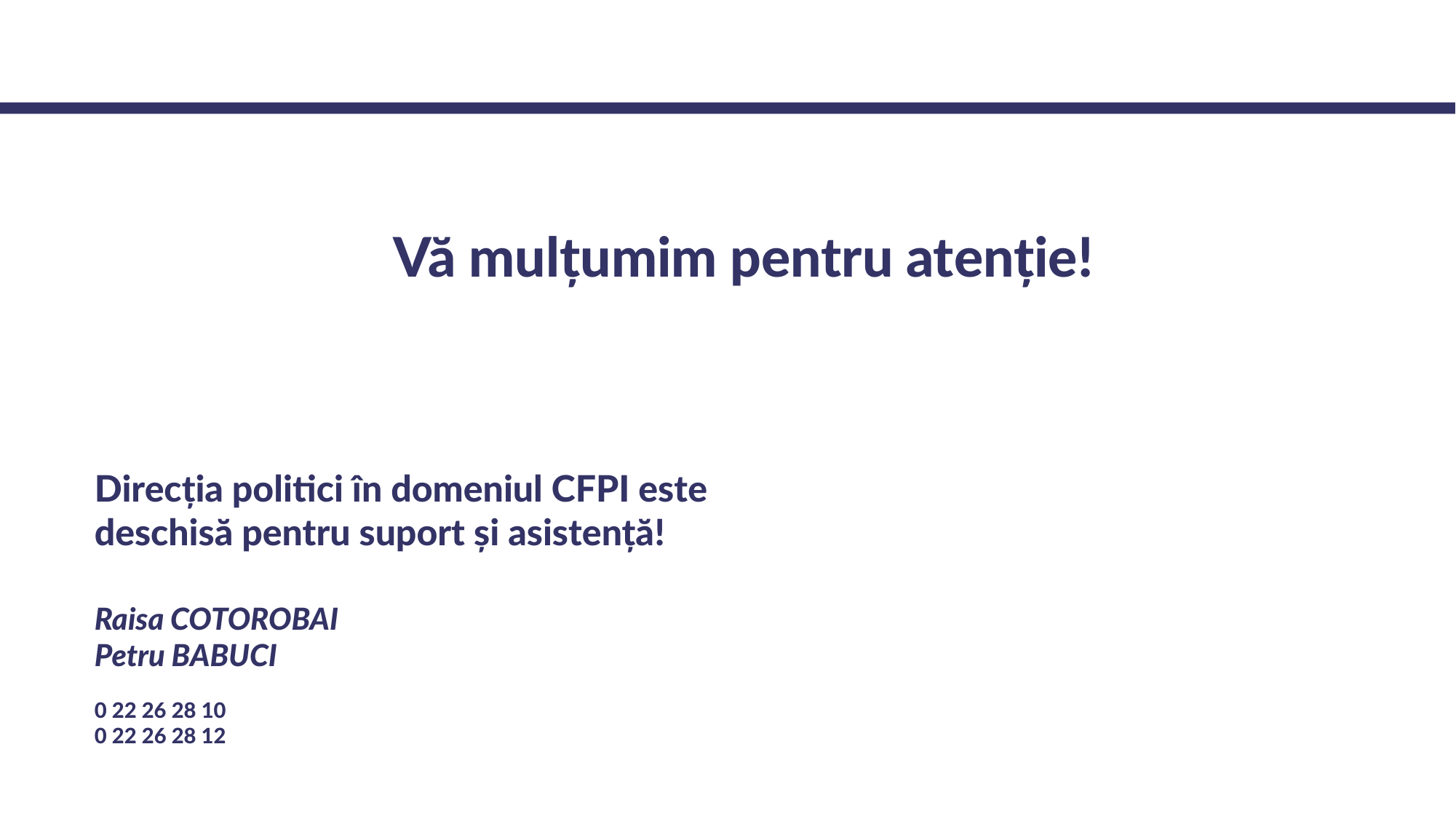

Vă mulțumim pentru atenție!
Direcția politici în domeniul CFPI este deschisă pentru suport și asistență!
Raisa COTOROBAI
Petru BABUCI
0 22 26 28 10
0 22 26 28 12